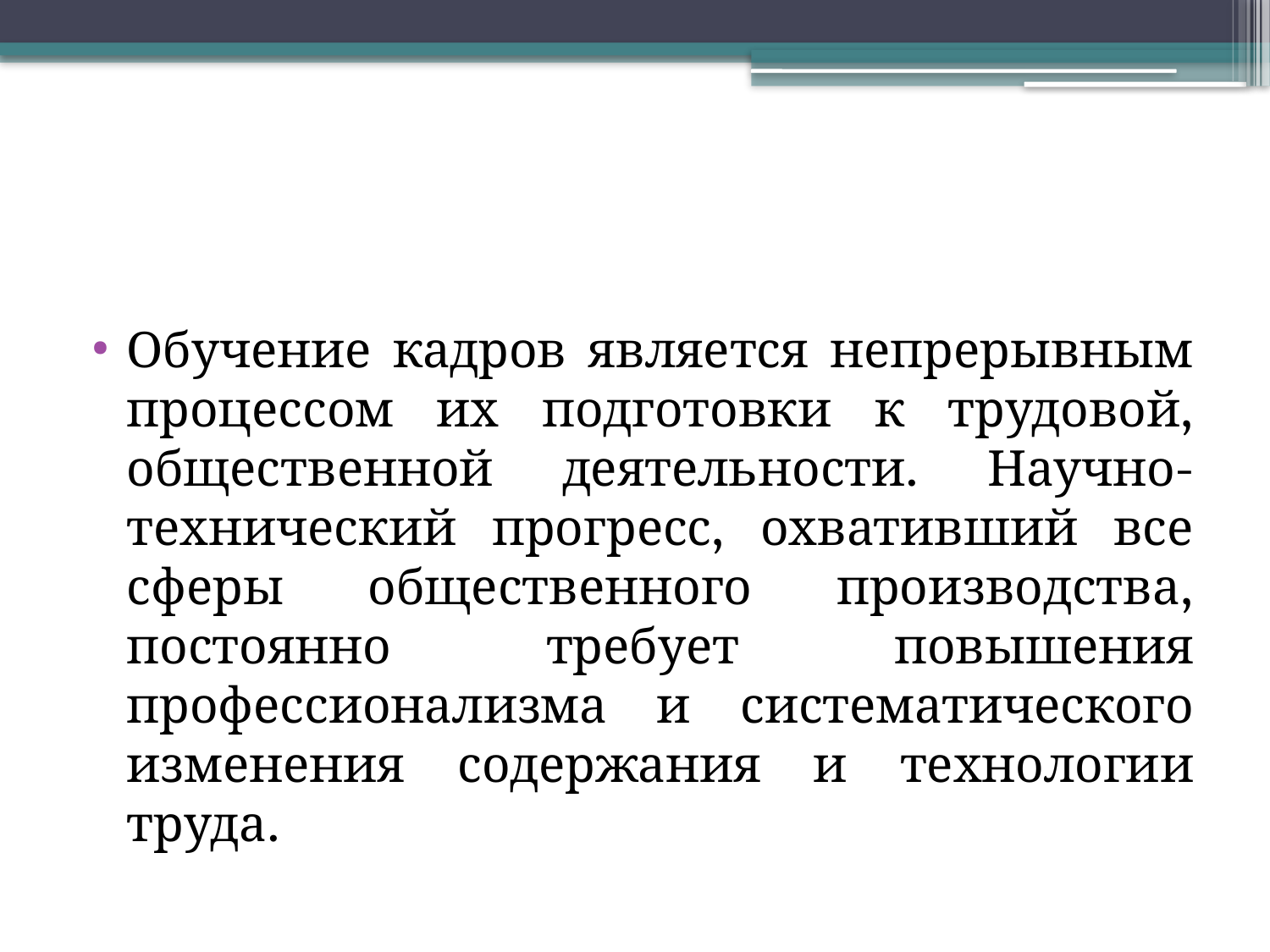

#
Обучение кадров является непрерывным процессом их подготовки к трудовой, общественной деятельности. Научно-технический прогресс, охвативший все сферы общественного производства, постоянно требует повышения профессионализма и систематического изменения содержания и технологии труда.